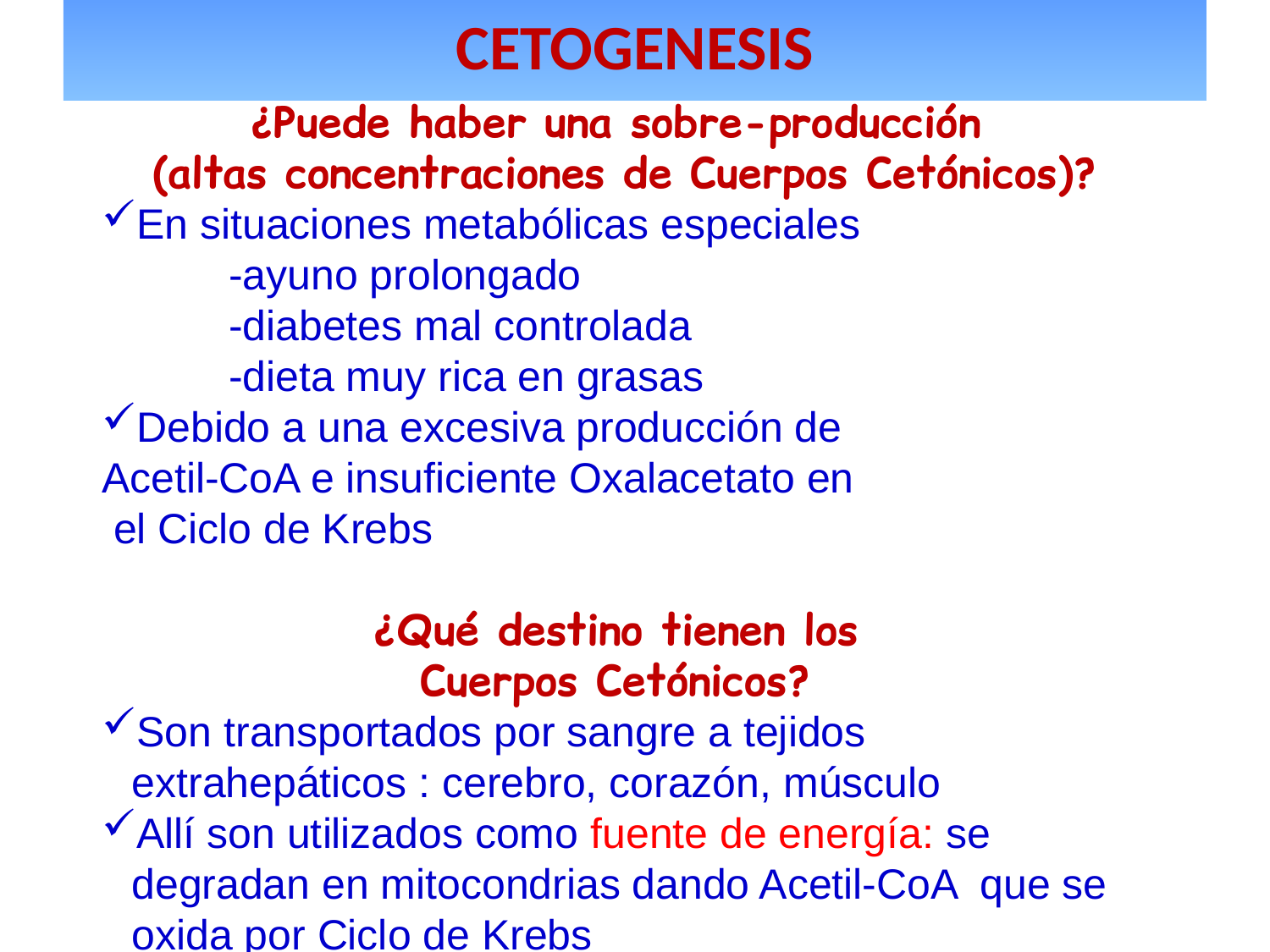

CETOGENESIS
¿Puede haber una sobre-producción
(altas concentraciones de Cuerpos Cetónicos)?
En situaciones metabólicas especiales
 	-ayuno prolongado
	-diabetes mal controlada
	-dieta muy rica en grasas
Debido a una excesiva producción de
Acetil-CoA e insuficiente Oxalacetato en
 el Ciclo de Krebs

¿Qué destino tienen los
Cuerpos Cetónicos?
Son transportados por sangre a tejidos extrahepáticos : cerebro, corazón, músculo
Allí son utilizados como fuente de energía: se degradan en mitocondrias dando Acetil-CoA  que se oxida por Ciclo de Krebs